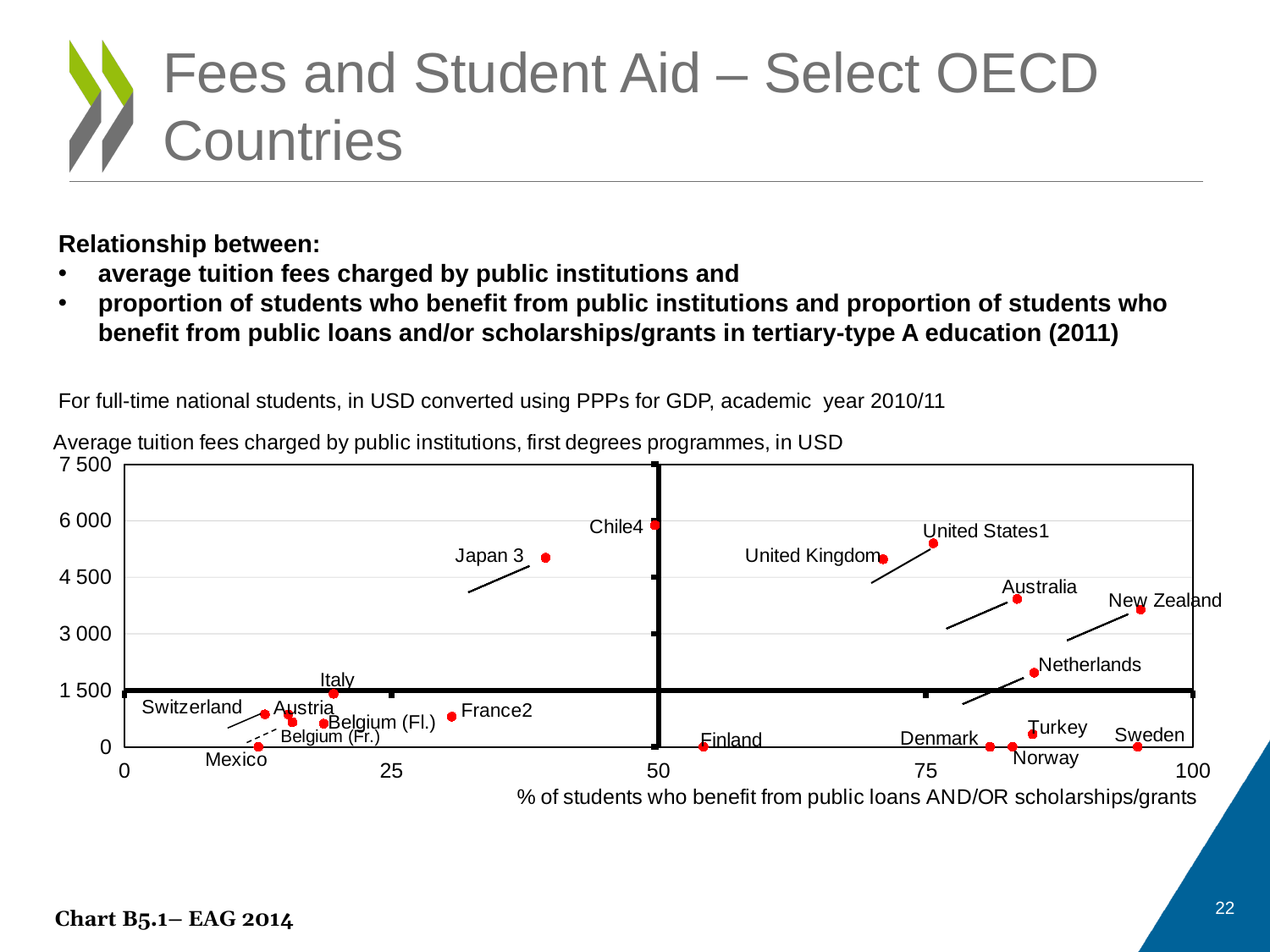

# Fees and Student Aid – Select OECD Countries
Relationship between:
average tuition fees charged by public institutions and
proportion of students who benefit from public institutions and proportion of students who benefit from public loans and/or scholarships/grants in tertiary-type A education (2011)

### Chart

| Category |  |
|---|---|
For full-time national students, in USD converted using PPPs for GDP, academic  year 2010/11
22
Chart B5.1– EAG 2014